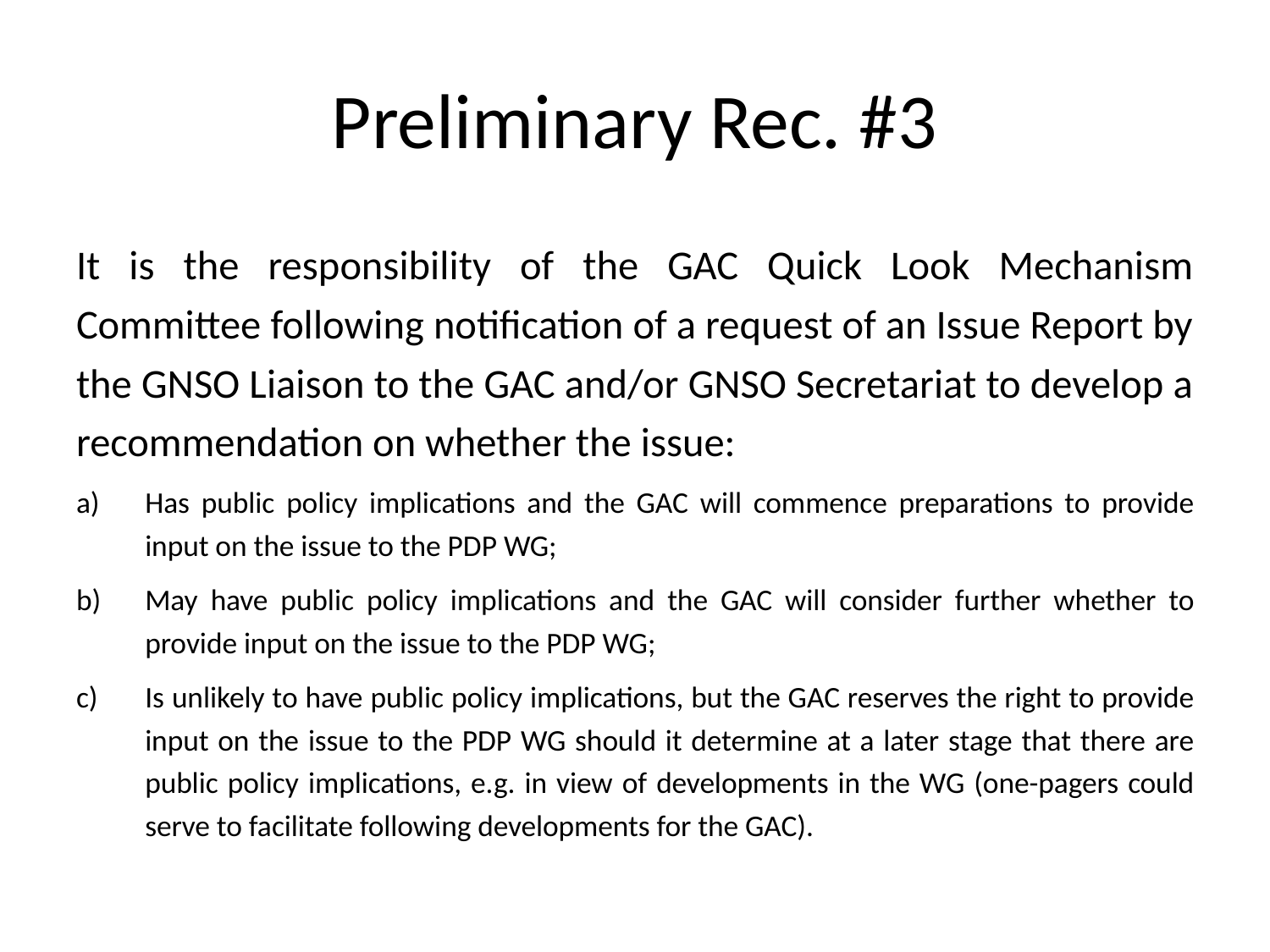

# Preliminary Rec. #3
It is the responsibility of the GAC Quick Look Mechanism Committee following notification of a request of an Issue Report by the GNSO Liaison to the GAC and/or GNSO Secretariat to develop a recommendation on whether the issue:
Has public policy implications and the GAC will commence preparations to provide input on the issue to the PDP WG;
May have public policy implications and the GAC will consider further whether to provide input on the issue to the PDP WG;
Is unlikely to have public policy implications, but the GAC reserves the right to provide input on the issue to the PDP WG should it determine at a later stage that there are public policy implications, e.g. in view of developments in the WG (one-pagers could serve to facilitate following developments for the GAC).